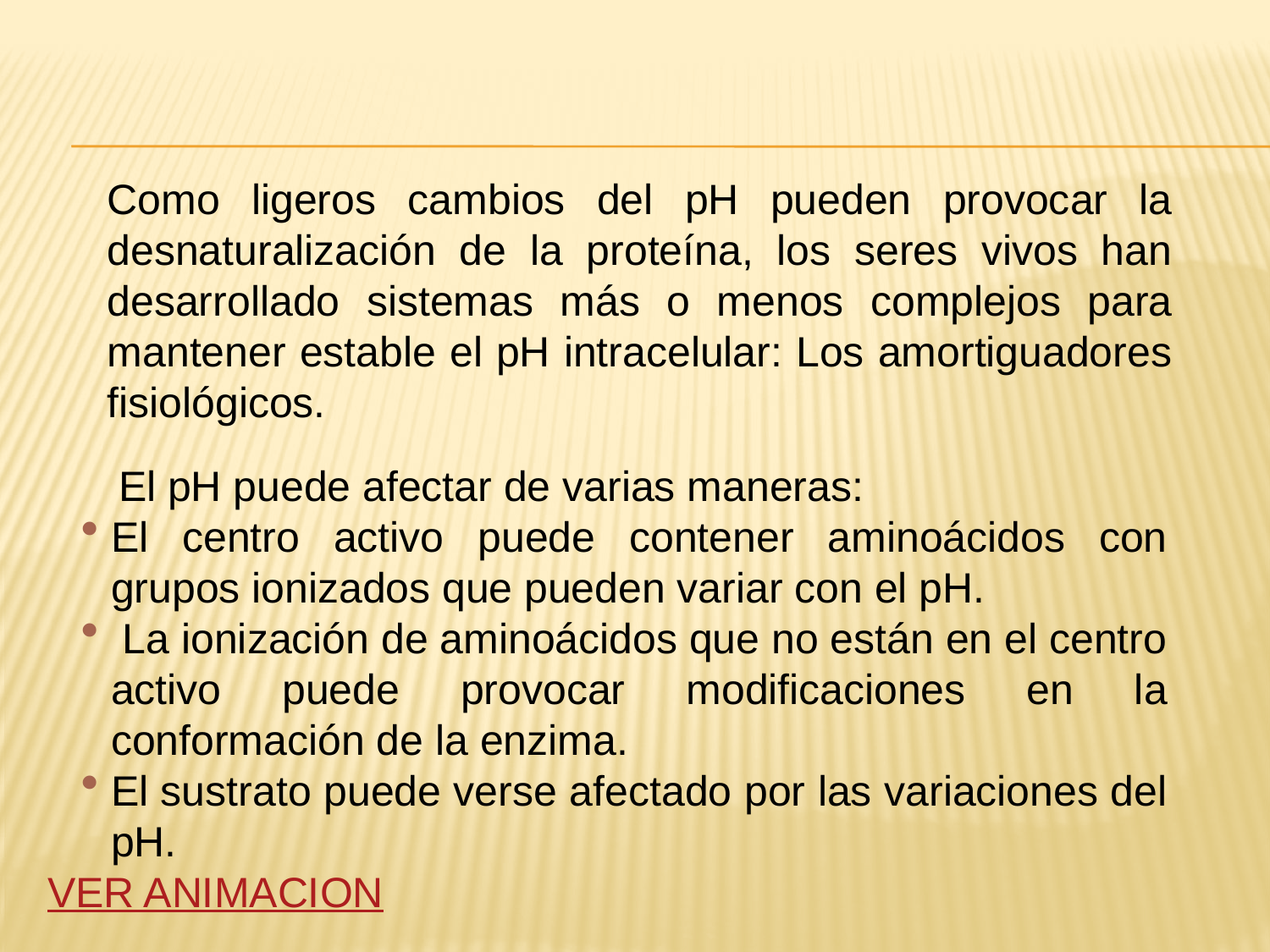

Como ligeros cambios del pH pueden provocar la desnaturalización de la proteína, los seres vivos han desarrollado sistemas más o menos complejos para mantener estable el pH intracelular: Los amortiguadores fisiológicos.

      El pH puede afectar de varias maneras:
El centro activo puede contener aminoácidos con grupos ionizados que pueden variar con el pH.
 La ionización de aminoácidos que no están en el centro activo puede provocar modificaciones en la conformación de la enzima.
El sustrato puede verse afectado por las variaciones del pH.
VER ANIMACION